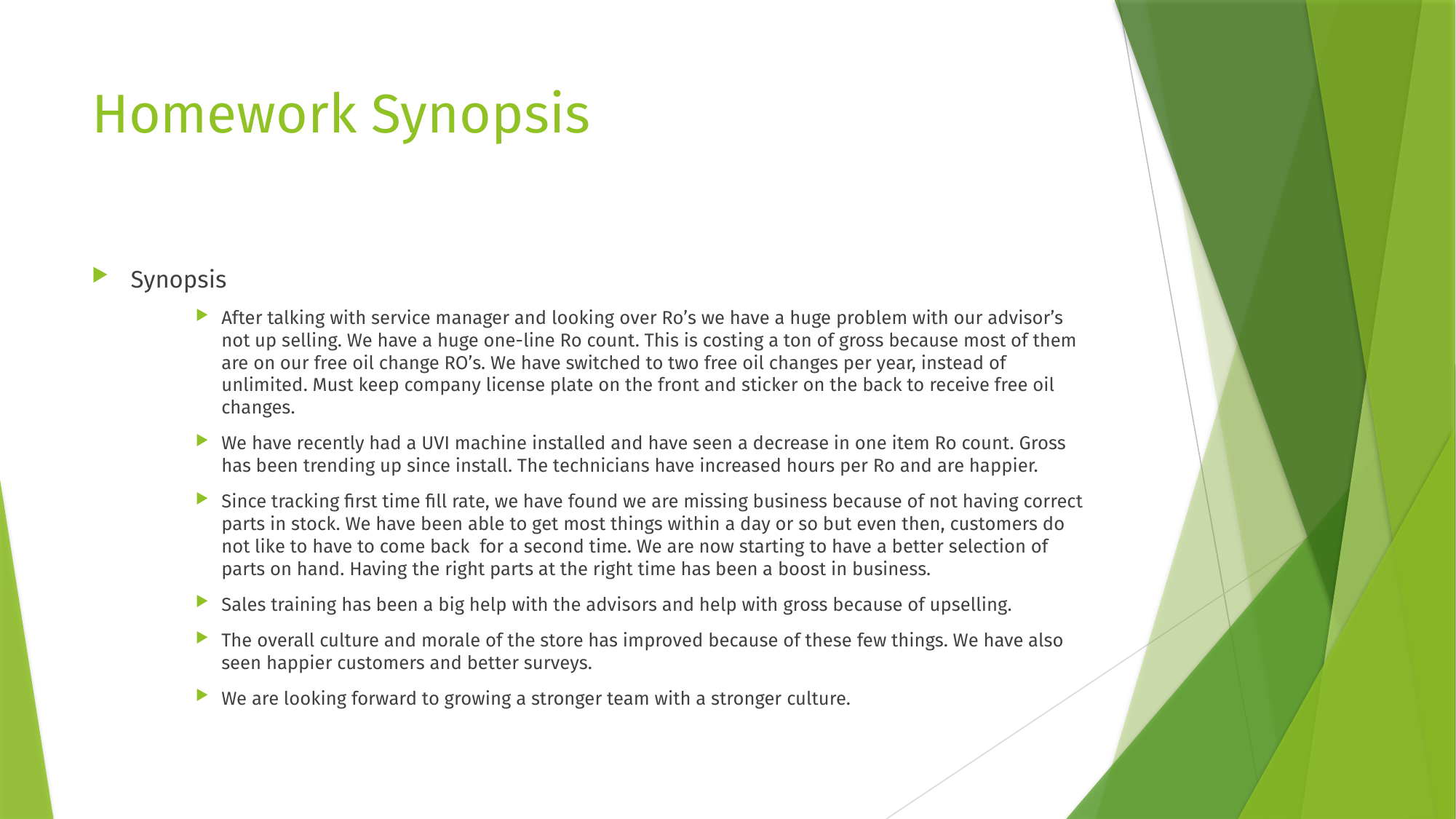

# Homework Synopsis
Synopsis
After talking with service manager and looking over Ro’s we have a huge problem with our advisor’s not up selling. We have a huge one-line Ro count. This is costing a ton of gross because most of them are on our free oil change RO’s. We have switched to two free oil changes per year, instead of unlimited. Must keep company license plate on the front and sticker on the back to receive free oil changes.
We have recently had a UVI machine installed and have seen a decrease in one item Ro count. Gross has been trending up since install. The technicians have increased hours per Ro and are happier.
Since tracking first time fill rate, we have found we are missing business because of not having correct parts in stock. We have been able to get most things within a day or so but even then, customers do not like to have to come back  for a second time. We are now starting to have a better selection of parts on hand. Having the right parts at the right time has been a boost in business.
Sales training has been a big help with the advisors and help with gross because of upselling.
The overall culture and morale of the store has improved because of these few things. We have also seen happier customers and better surveys.
We are looking forward to growing a stronger team with a stronger culture.